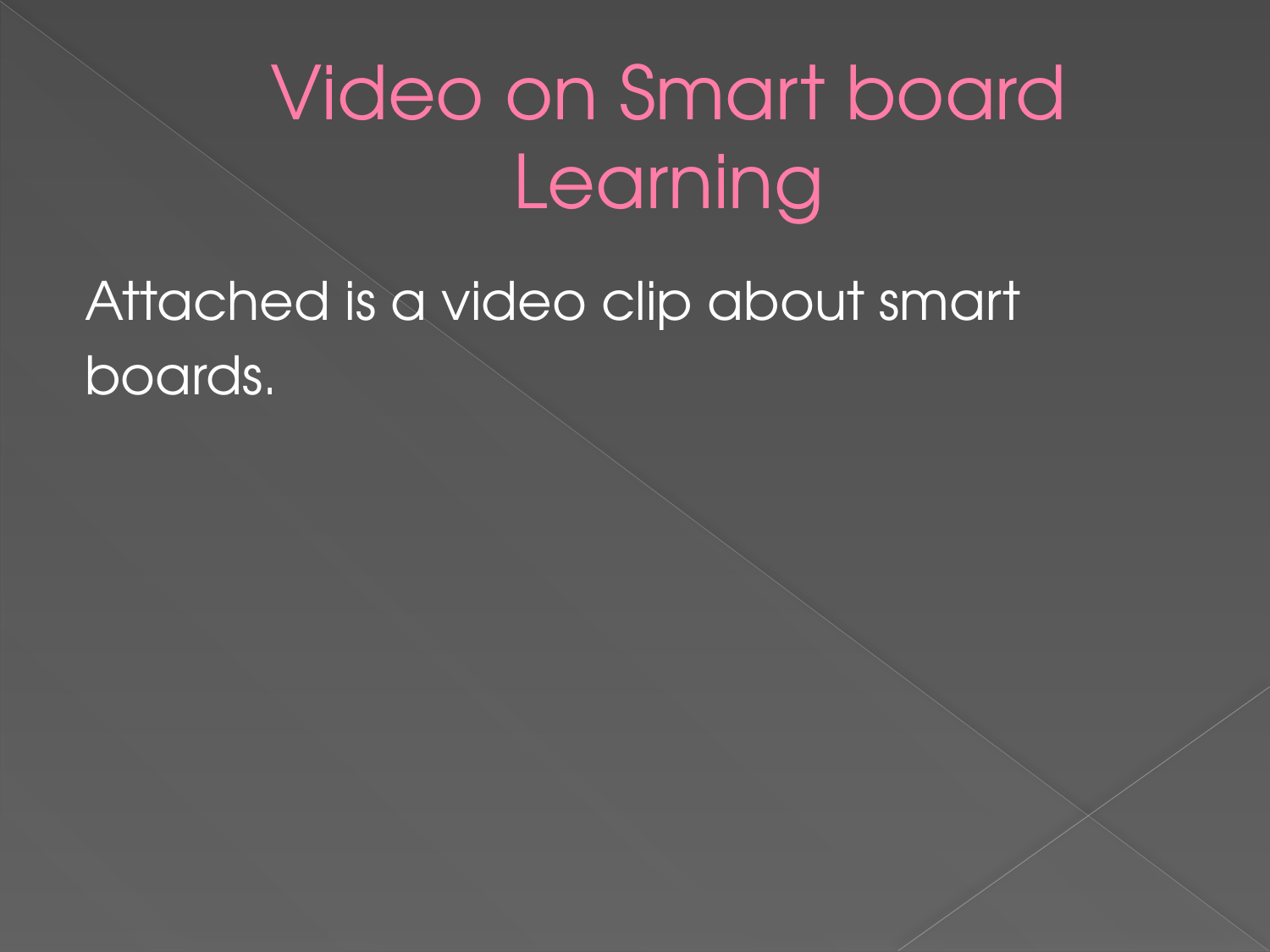

# Video on Smart board Learning
Attached is a video clip about smart
boards.